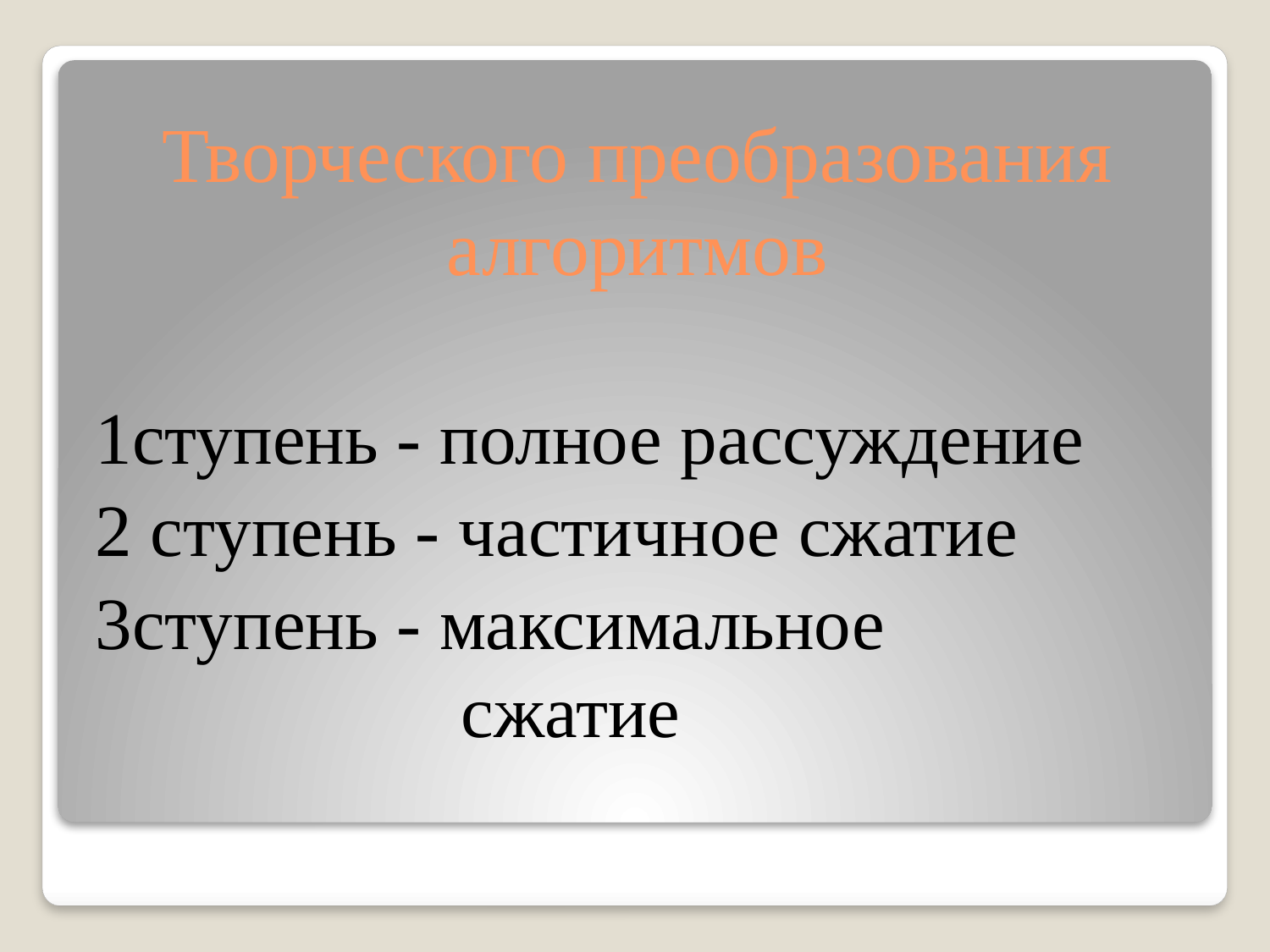

# Творческого преобразования алгоритмов

1ступень - полное рассуждение
2 ступень - частичное сжатие
3ступень - максимальное 				                              сжатие